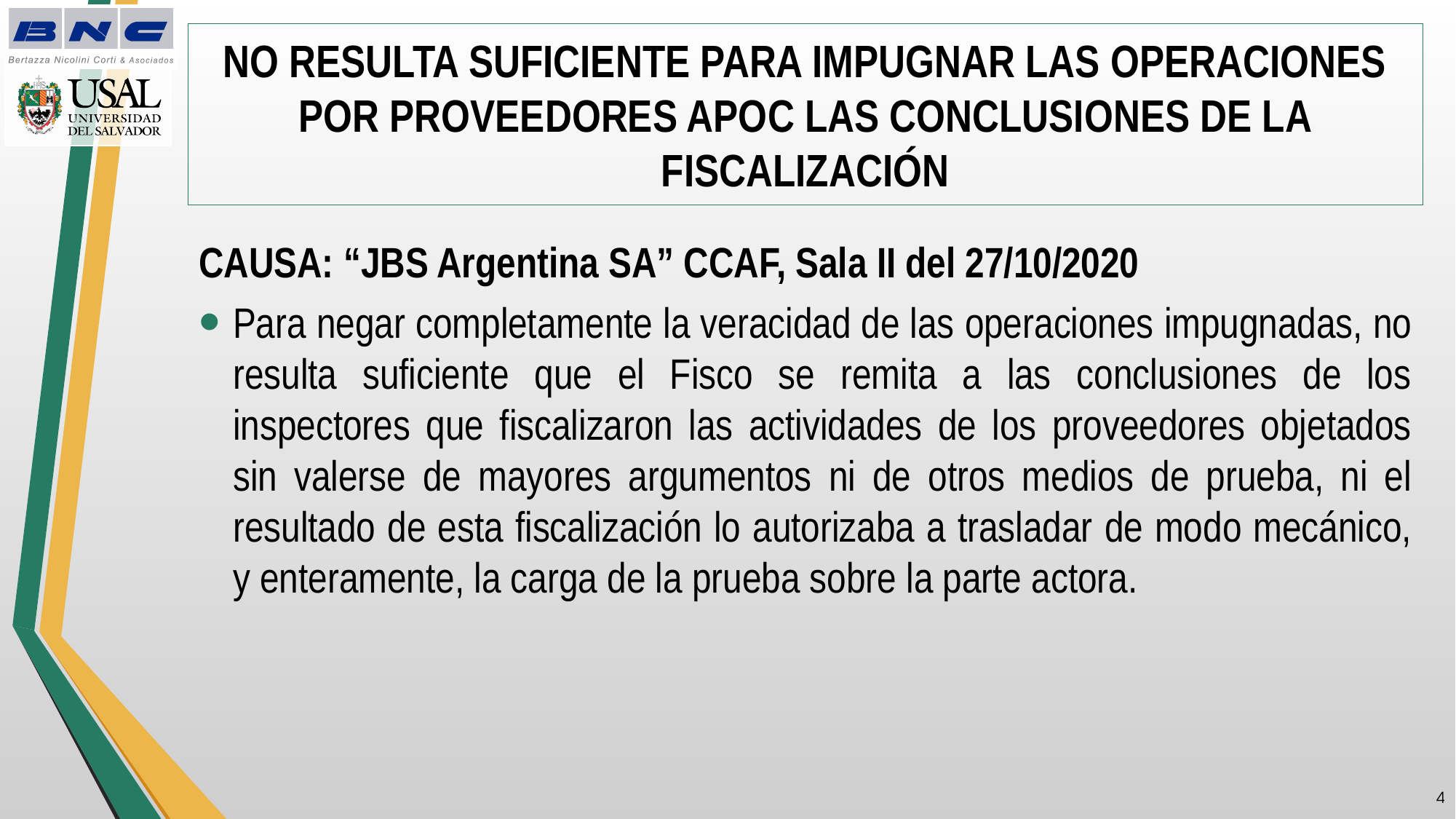

# NO RESULTA SUFICIENTE PARA IMPUGNAR LAS OPERACIONES POR PROVEEDORES APOC LAS CONCLUSIONES DE LA FISCALIZACIÓN
CAUSA: “JBS Argentina SA” CCAF, Sala II del 27/10/2020
Para negar completamente la veracidad de las operaciones impugnadas, no resulta suficiente que el Fisco se remita a las conclusiones de los inspectores que fiscalizaron las actividades de los proveedores objetados sin valerse de mayores argumentos ni de otros medios de prueba, ni el resultado de esta fiscalización lo autorizaba a trasladar de modo mecánico, y enteramente, la carga de la prueba sobre la parte actora.
4